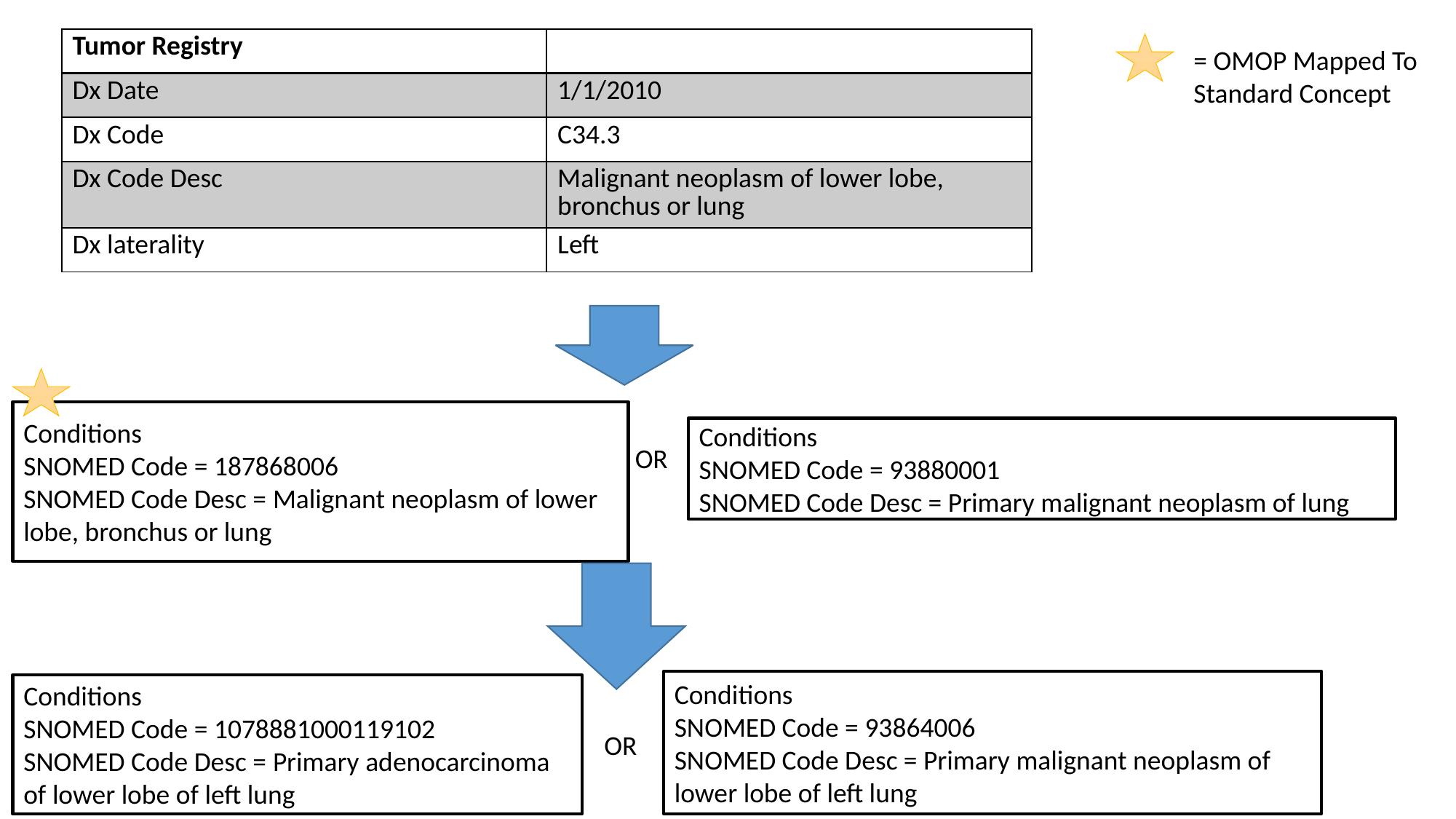

| Tumor Registry |  |
| --- | --- |
| Dx Date | 1/1/2010 |
| Dx Code | C34.3 |
| Dx Code Desc | Malignant neoplasm of lower lobe, bronchus or lung |
| Dx laterality | Left |

= OMOP Mapped To Standard Concept

Conditions
SNOMED Code = 187868006
SNOMED Code Desc = Malignant neoplasm of lower lobe, bronchus or lung
Conditions
SNOMED Code = 93880001
SNOMED Code Desc = Primary malignant neoplasm of lung
OR

Conditions
SNOMED Code = 93864006
SNOMED Code Desc = Primary malignant neoplasm of lower lobe of left lung
Conditions
SNOMED Code = 1078881000119102
SNOMED Code Desc = Primary adenocarcinoma of lower lobe of left lung
OR